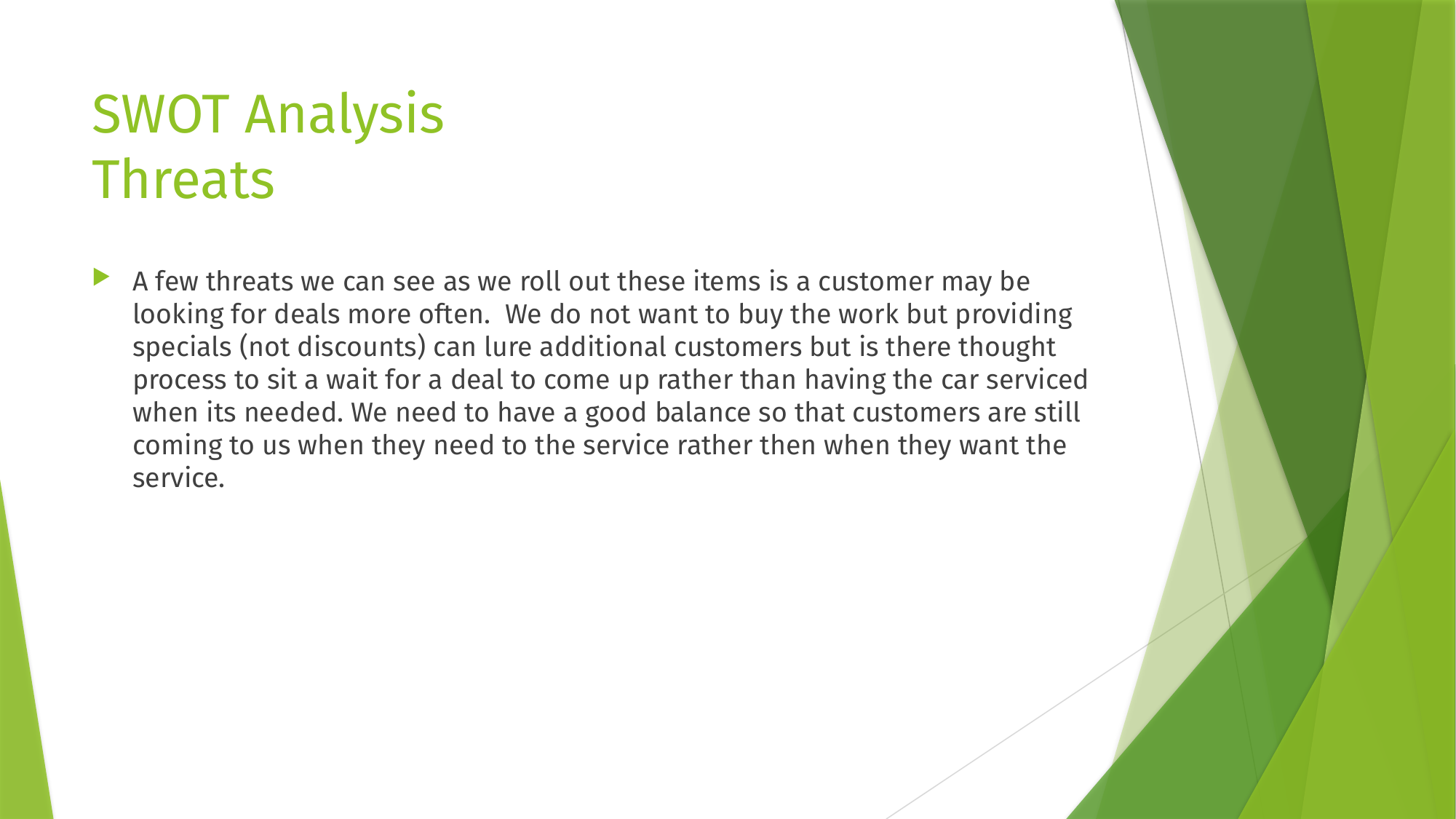

# SWOT Analysis Threats
A few threats we can see as we roll out these items is a customer may be looking for deals more often.  We do not want to buy the work but providing specials (not discounts) can lure additional customers but is there thought process to sit a wait for a deal to come up rather than having the car serviced when its needed. We need to have a good balance so that customers are still coming to us when they need to the service rather then when they want the service.